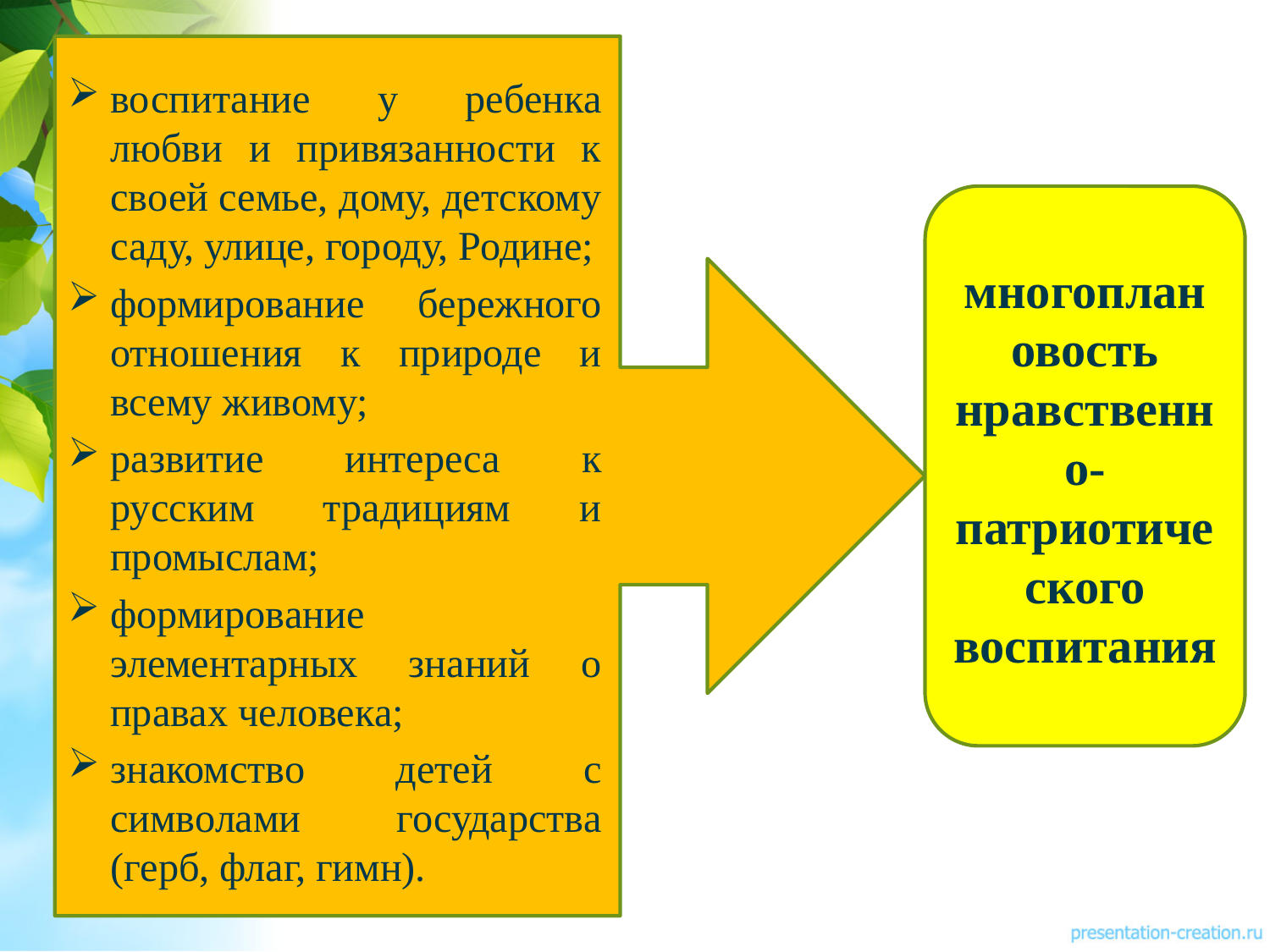

воспитание у ребенка любви и привязанности к своей семье, дому, детскому саду, улице, городу, Родине;
формирование бережного отношения к природе и всему живому;
развитие интереса к русским традициям и промыслам;
формирование элементарных знаний о правах человека;
знакомство детей с символами государства (герб, флаг, гимн).
многоплановость нравственно-патриотического воспитания